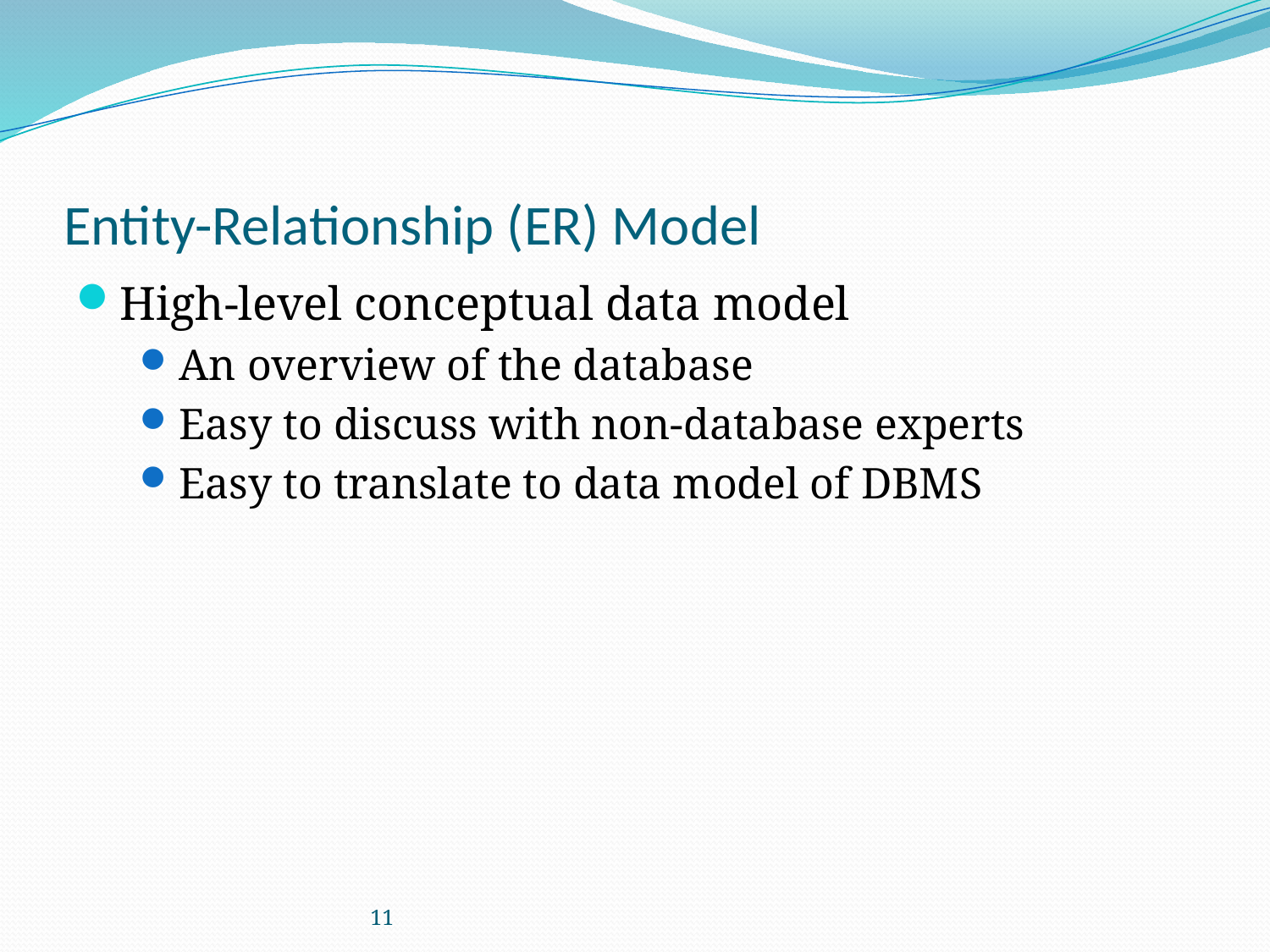

# Entity-Relationship (ER) Model
High-level conceptual data model
An overview of the database
Easy to discuss with non-database experts
Easy to translate to data model of DBMS

11